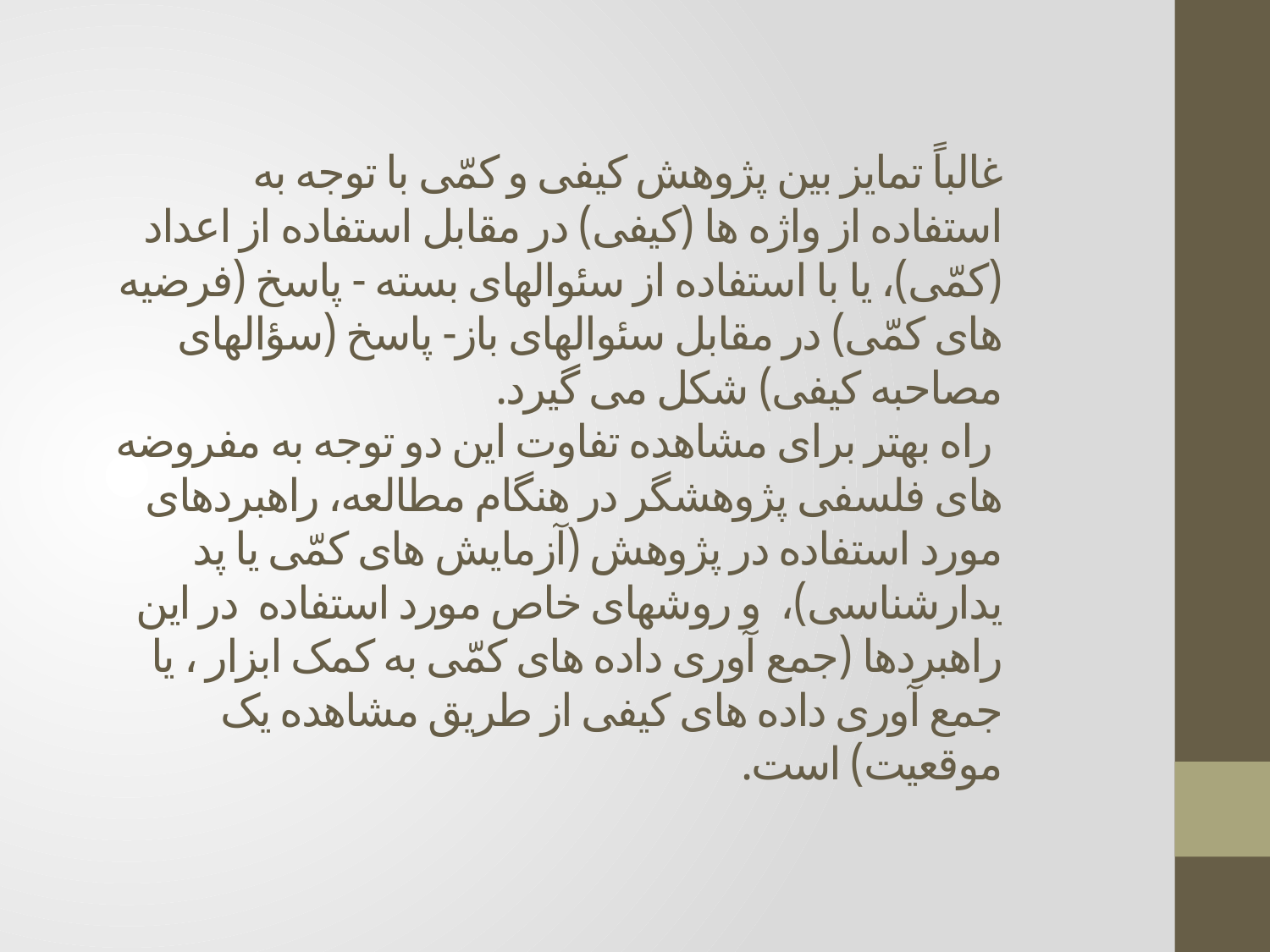

# غالباً تمایز بین پژوهش کیفی و کمّی با توجه به استفاده از واژه ها (کیفی) در مقابل استفاده از اعداد (کمّی)، یا با استفاده از سئوالهای بسته - پاسخ (فرضیه های کمّی) در مقابل سئوالهای باز- پاسخ (سؤالهای مصاحبه کیفی) شکل می گیرد. راه بهتر برای مشاهده تفاوت این دو توجه به مفروضه های فلسفی پژوهشگر در هنگام مطالعه، راهبردهای مورد استفاده در پژوهش (آزمایش های کمّی یا پد یدارشناسی)،  و روشهای خاص مورد استفاده  در این راهبردها (جمع آوری داده های کمّی به کمک ابزار ، یا جمع آوری داده های کیفی از طریق مشاهده یک موقعیت) است.